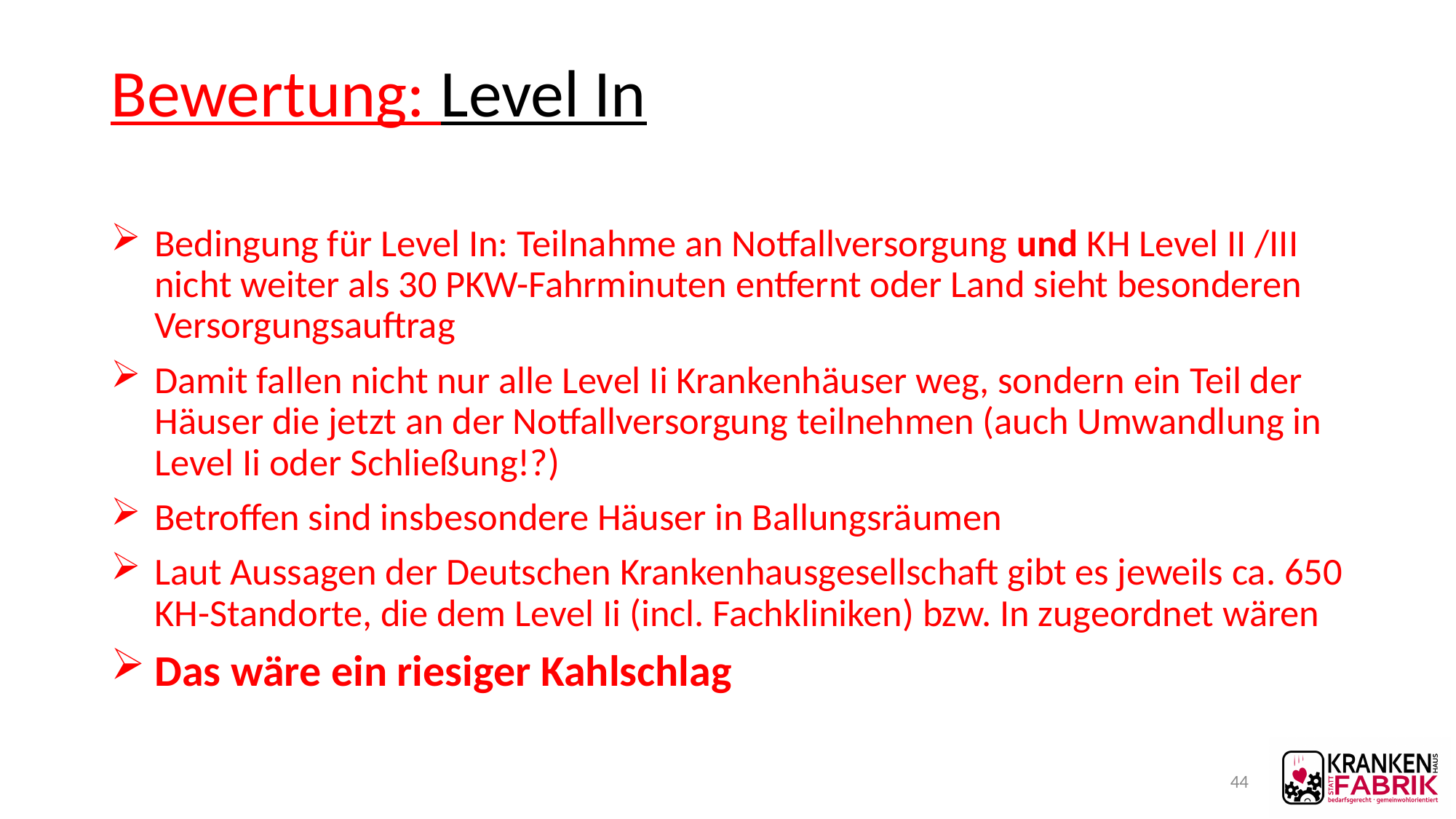

# Bewertung: Level In
Bedingung für Level In: Teilnahme an Notfallversorgung und KH Level II /III nicht weiter als 30 PKW-Fahrminuten entfernt oder Land sieht besonderen Versorgungsauftrag
Damit fallen nicht nur alle Level Ii Krankenhäuser weg, sondern ein Teil der Häuser die jetzt an der Notfallversorgung teilnehmen (auch Umwandlung in Level Ii oder Schließung!?)
Betroffen sind insbesondere Häuser in Ballungsräumen
Laut Aussagen der Deutschen Krankenhausgesellschaft gibt es jeweils ca. 650 KH-Standorte, die dem Level Ii (incl. Fachkliniken) bzw. In zugeordnet wären
Das wäre ein riesiger Kahlschlag

44